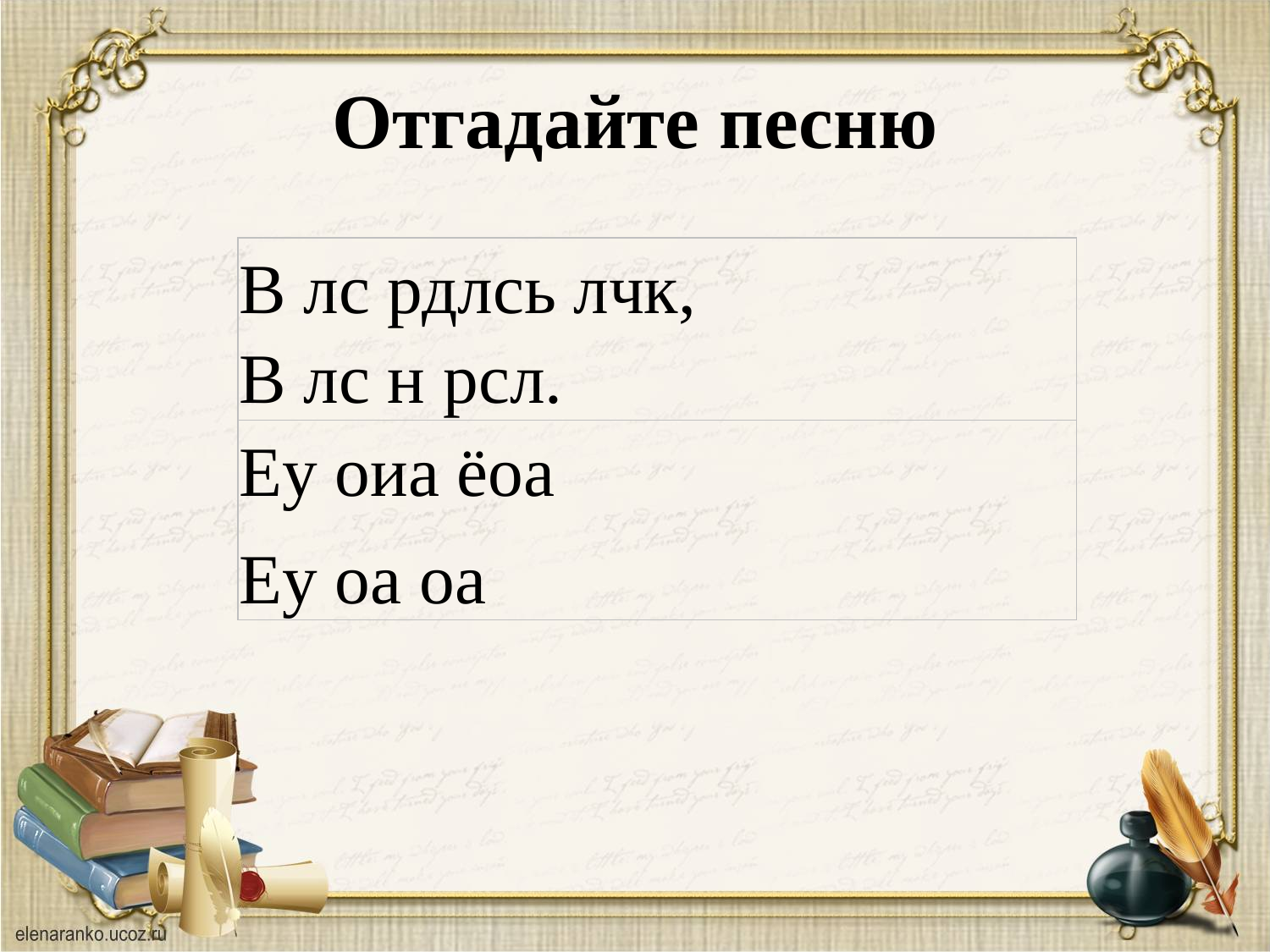

# Отгадайте песню
| В лс рдлсь лчк, В лс н рсл. |
| --- |
| Еу оиа ёоа Еу оа оа |